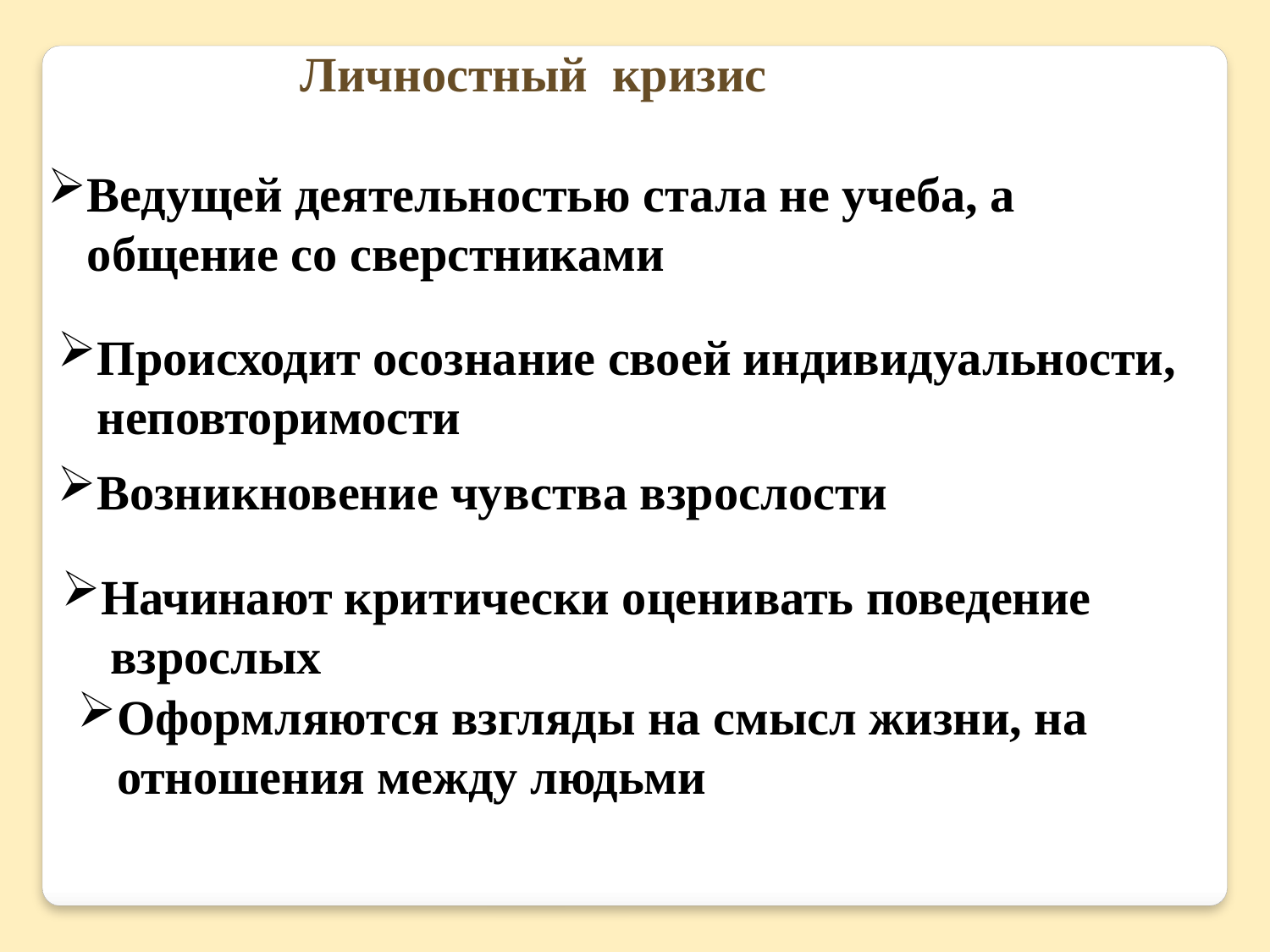

Личностный  кризис
Ведущей деятельностью стала не учеба, а общение со сверстниками
Происходит осознание своей индивидуальности, неповторимости
Возникновение чувства взрослости
Начинают критически оценивать поведение
    взрослых
Оформляются взгляды на смысл жизни, на отношения между людьми